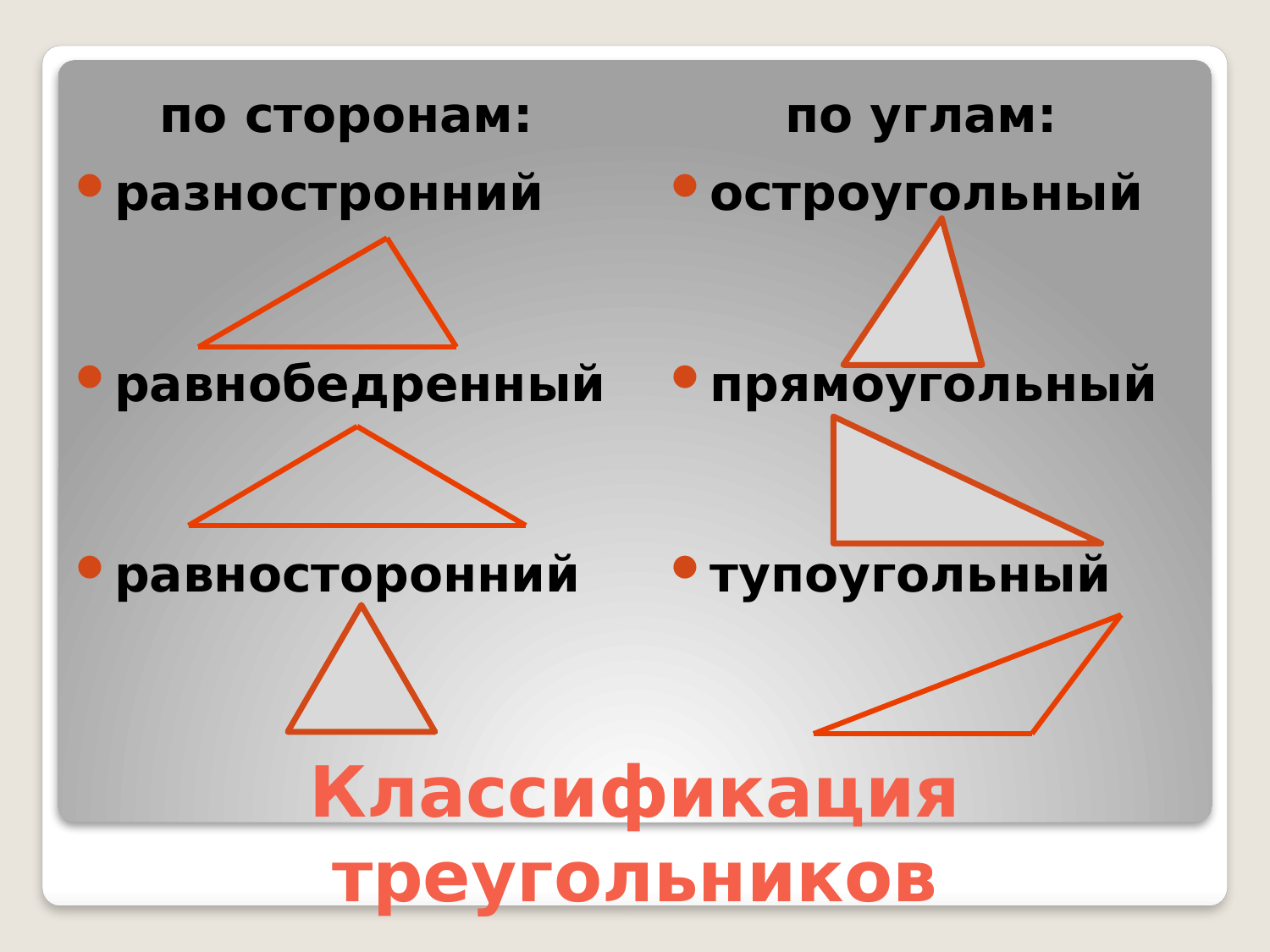

по сторонам:
по углам:
разностронний

равнобедренный

равносторонний

остроугольный

прямоугольный

тупоугольный

# Классификация треугольников